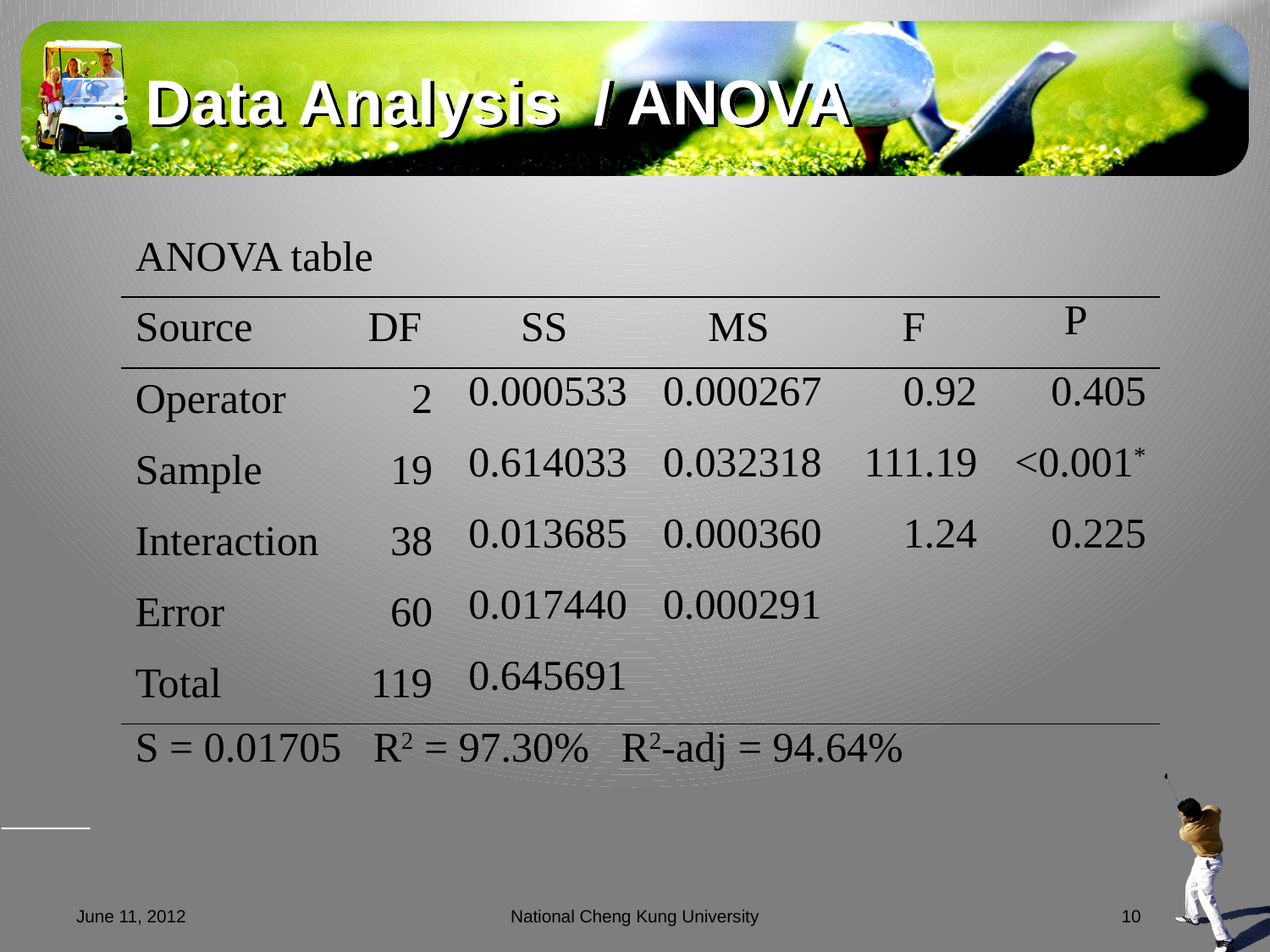

# Data Analysis  / ANOVA
| ANOVA table |  |  |  |  |  |
| --- | --- | --- | --- | --- | --- |
| Source | DF | SS | MS | F | P |
| Operator | 2 | 0.000533 | 0.000267 | 0.92 | 0.405 |
| Sample | 19 | 0.614033 | 0.032318 | 111.19 | <0.001\* |
| Interaction | 38 | 0.013685 | 0.000360 | 1.24 | 0.225 |
| Error | 60 | 0.017440 | 0.000291 |  |  |
| Total | 119 | 0.645691 |  |  |  |
| S = 0.01705 R2 = 97.30% R2-adj = 94.64% |  |  |  |  |  |
June 11, 2012
National Cheng Kung University
10